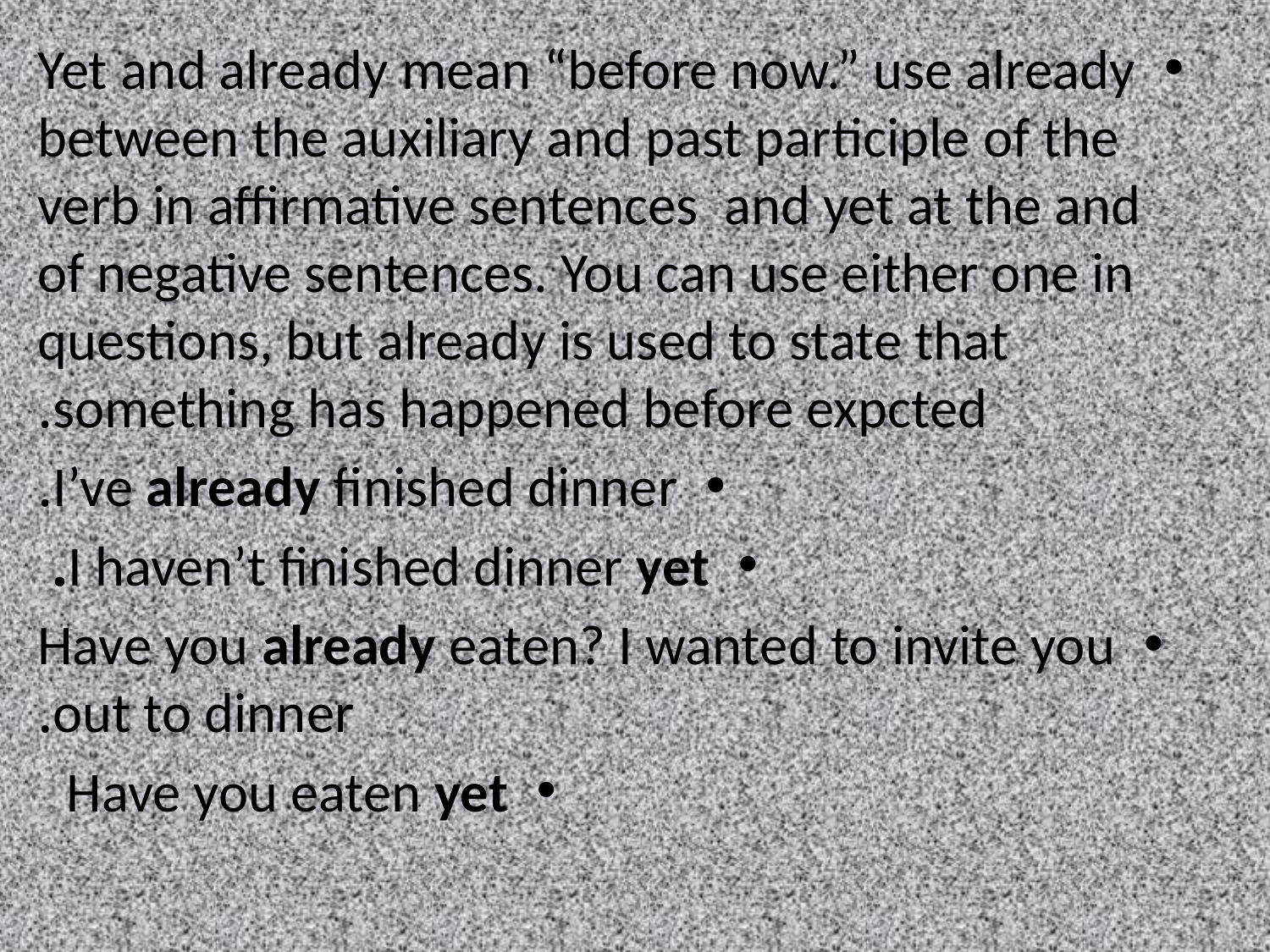

Yet and already mean “before now.” use already between the auxiliary and past participle of the verb in affirmative sentences  and yet at the and of negative sentences. You can use either one in questions, but already is used to state that something has happened before expcted.
I’ve already finished dinner.
I haven’t finished dinner yet.
Have you already eaten? I wanted to invite you out to dinner.
Have you eaten yet